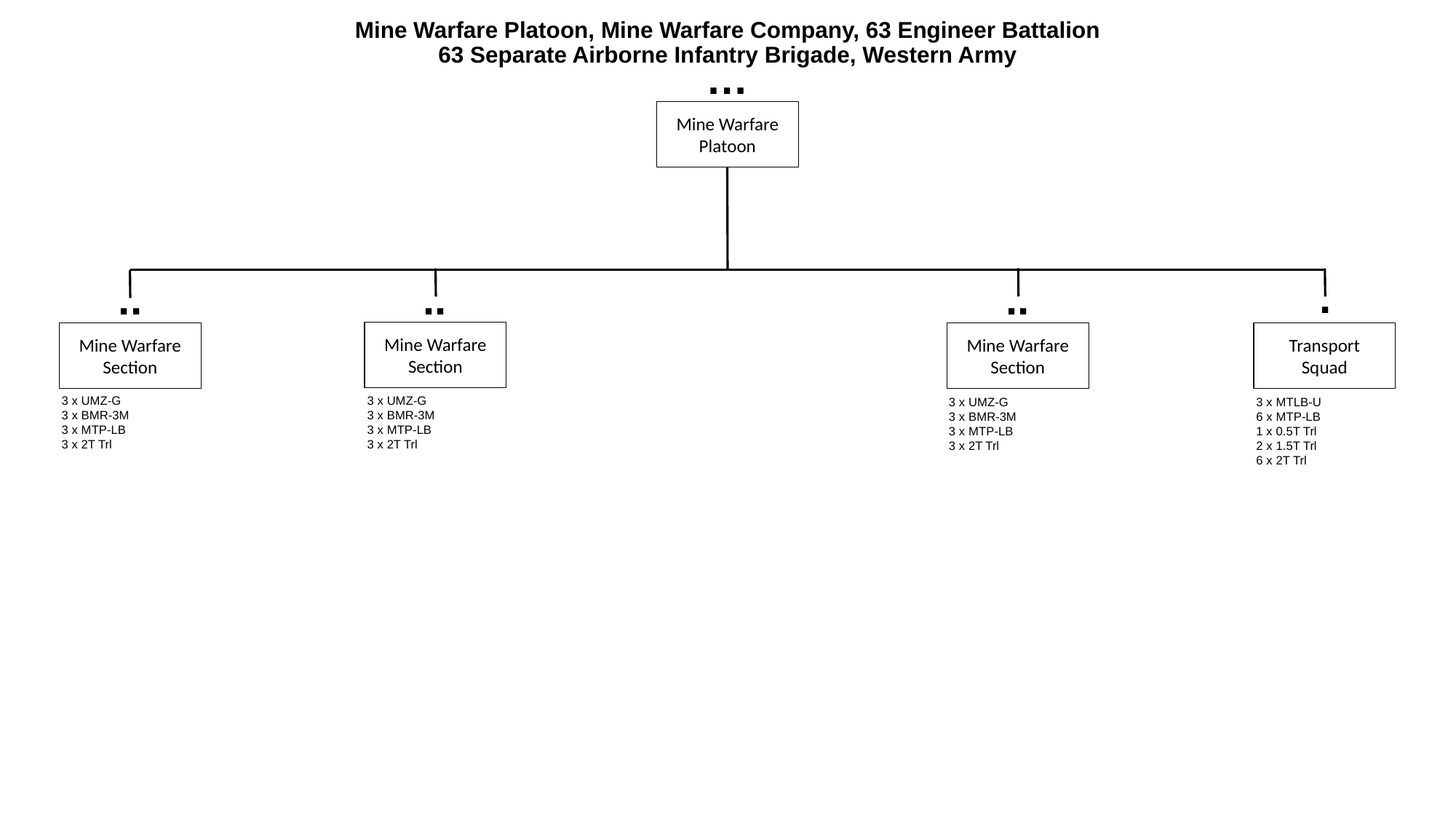

# Mine Warfare Platoon, Mine Warfare Company, 63 Engineer Battalion 63 Separate Airborne Infantry Brigade, Western Army
…
Mine Warfare
Platoon
.
..
..
..
Mine Warfare
Section
Mine Warfare
Section
Mine Warfare
Section
Transport
Squad
3 x UMZ-G
3 x BMR-3M
3 x MTP-LB
3 x 2T Trl
3 x UMZ-G
3 x BMR-3M
3 x MTP-LB
3 x 2T Trl
3 x UMZ-G
3 x BMR-3M
3 x MTP-LB
3 x 2T Trl
3 x MTLB-U
6 x MTP-LB
1 x 0.5T Trl
2 x 1.5T Trl
6 x 2T Trl